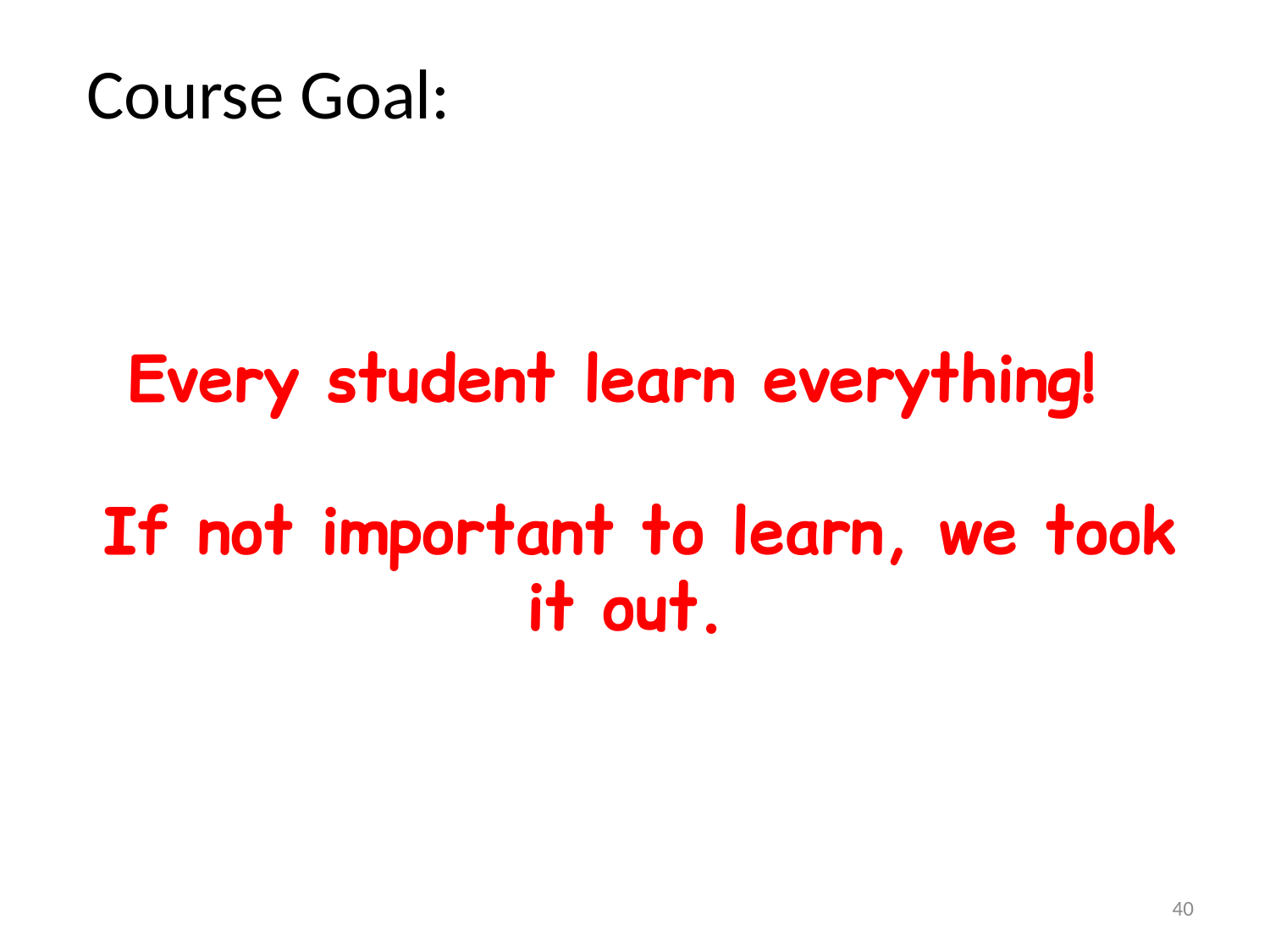

Course Goal:
Every student learn everything!

If not important to learn, we took it out.
40